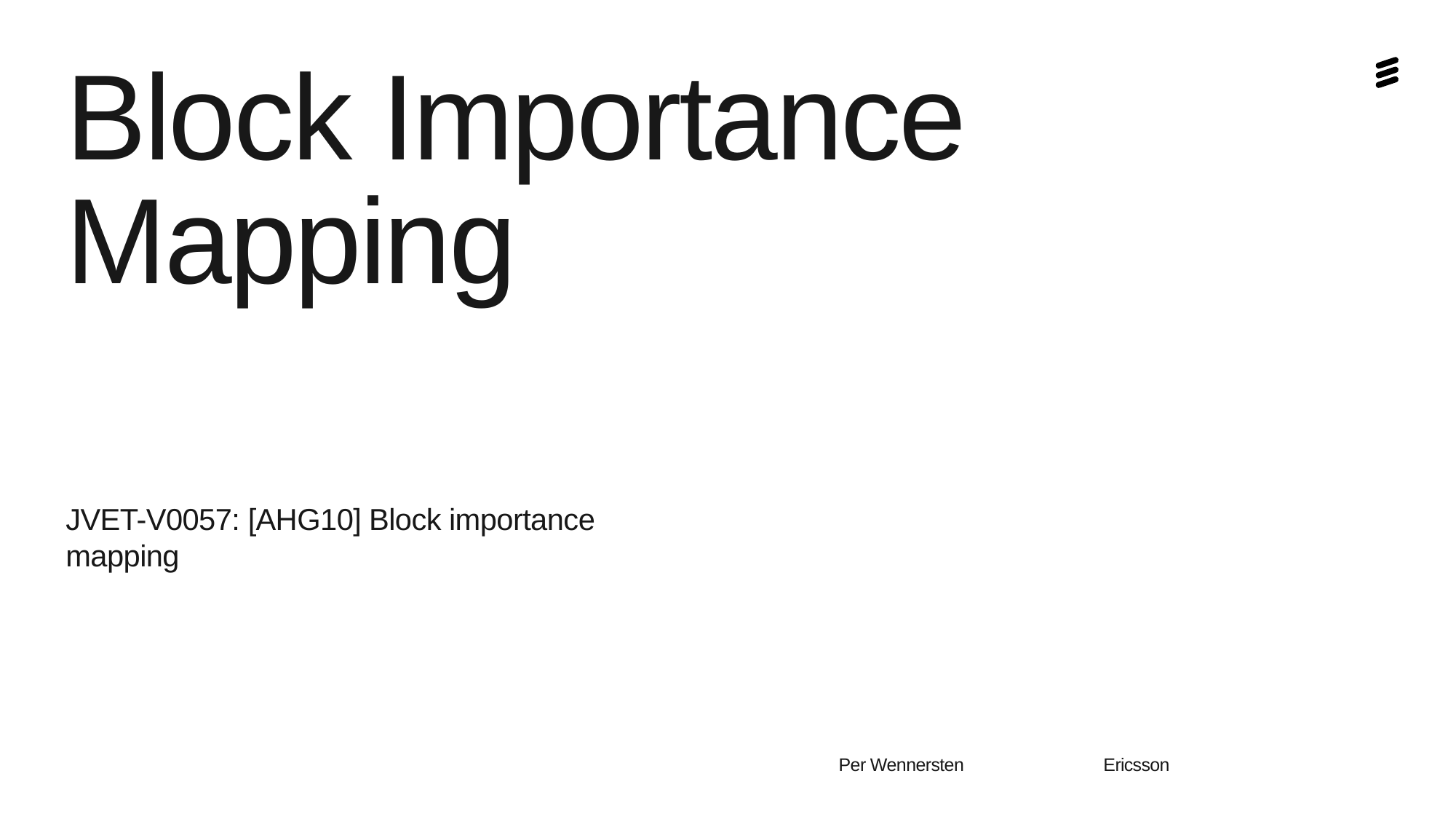

# Block Importance Mapping
JVET-V0057: [AHG10] Block importance mapping
Per Wennersten
Ericsson